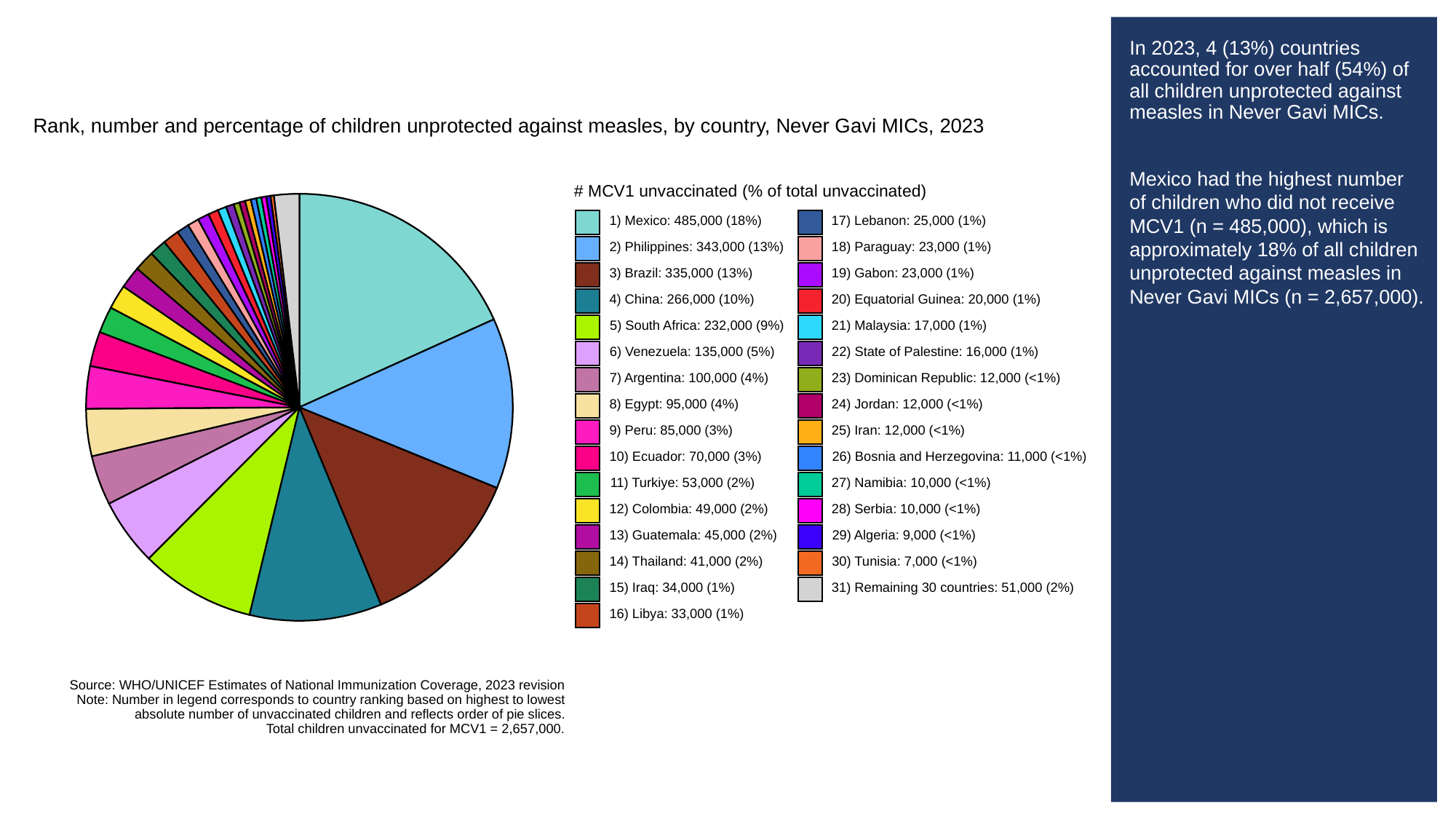

# In 2023, 4 (13%) countries accounted for over half (54%) of all children unprotected against measles in Never Gavi MICs.

Mexico had the highest number of children who did not receive MCV1 (n = 485,000), which is approximately 18% of all children unprotected against measles in Never Gavi MICs (n = 2,657,000).

Rank, number and percentage of children unprotected against measles, by country, Never Gavi MICs, 2023
# MCV1 unvaccinated (% of total unvaccinated)

1) Mexico: 485,000 (18%)
17) Lebanon: 25,000 (1%)

2) Philippines: 343,000 (13%)
18) Paraguay: 23,000 (1%)

3) Brazil: 335,000 (13%)
19) Gabon: 23,000 (1%)

4) China: 266,000 (10%)
20) Equatorial Guinea: 20,000 (1%)

5) South Africa: 232,000 (9%)
21) Malaysia: 17,000 (1%)

6) Venezuela: 135,000 (5%)
22) State of Palestine: 16,000 (1%)

7) Argentina: 100,000 (4%)
23) Dominican Republic: 12,000 (<1%)

8) Egypt: 95,000 (4%)
24) Jordan: 12,000 (<1%)

9) Peru: 85,000 (3%)
25) Iran: 12,000 (<1%)

10) Ecuador: 70,000 (3%)
26) Bosnia and Herzegovina: 11,000 (<1%)

11) Turkiye: 53,000 (2%)
27) Namibia: 10,000 (<1%)

12) Colombia: 49,000 (2%)
28) Serbia: 10,000 (<1%)

13) Guatemala: 45,000 (2%)
29) Algeria: 9,000 (<1%)

14) Thailand: 41,000 (2%)
30) Tunisia: 7,000 (<1%)

15) Iraq: 34,000 (1%)
31) Remaining 30 countries: 51,000 (2%)

16) Libya: 33,000 (1%)
Source: WHO/UNICEF Estimates of National Immunization Coverage, 2023 revision
Note: Number in legend corresponds to country ranking based on highest to lowest
absolute number of unvaccinated children and reflects order of pie slices.
Total children unvaccinated for MCV1 = 2,657,000.